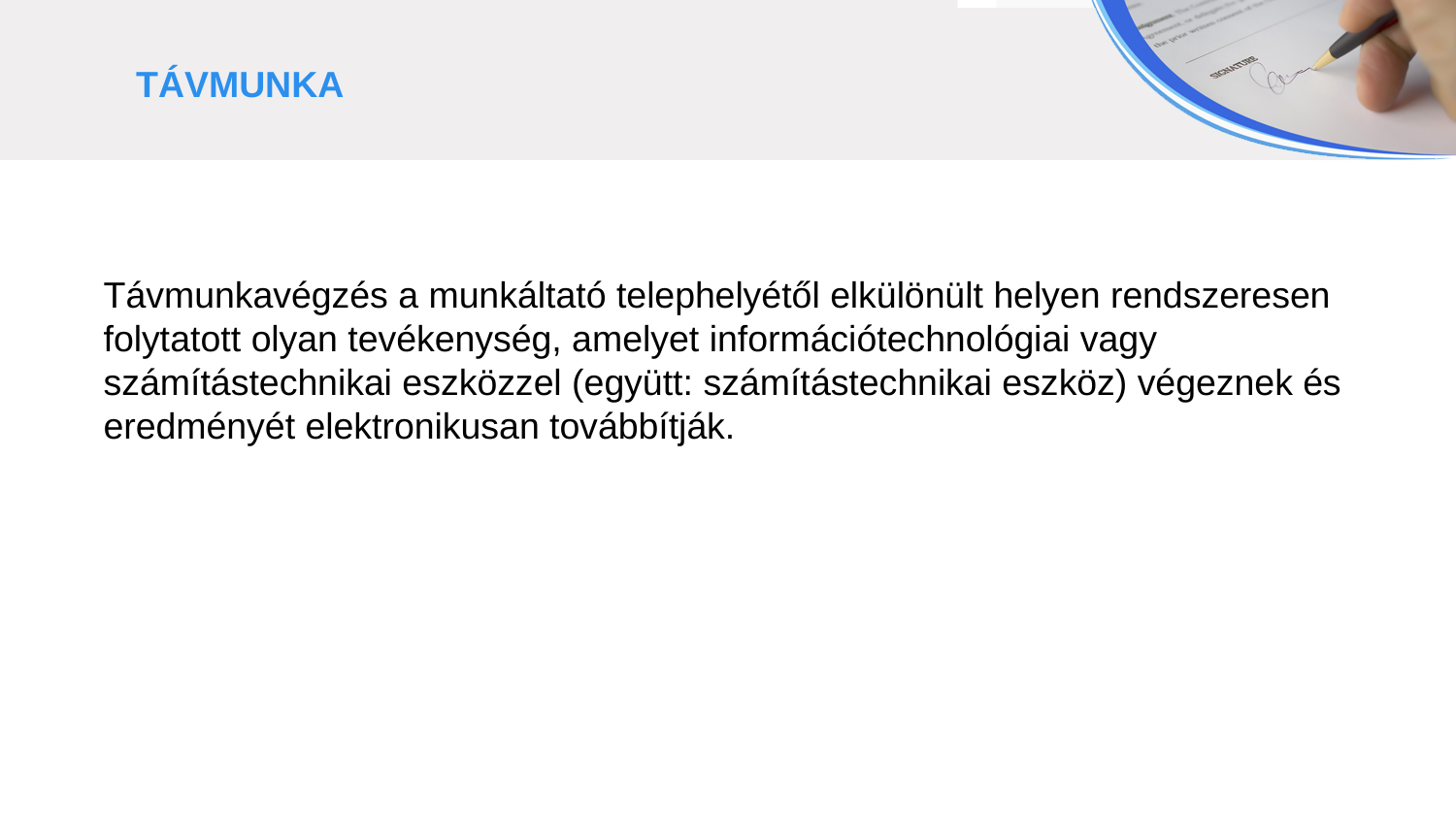

TÁVMUNKA

Távmunkavégzés a munkáltató telephelyétől elkülönült helyen rendszeresen folytatott olyan tevékenység, amelyet információtechnológiai vagy
számítástechnikai eszközzel (együtt: számítástechnikai eszköz) végeznek és eredményét elektronikusan továbbítják.